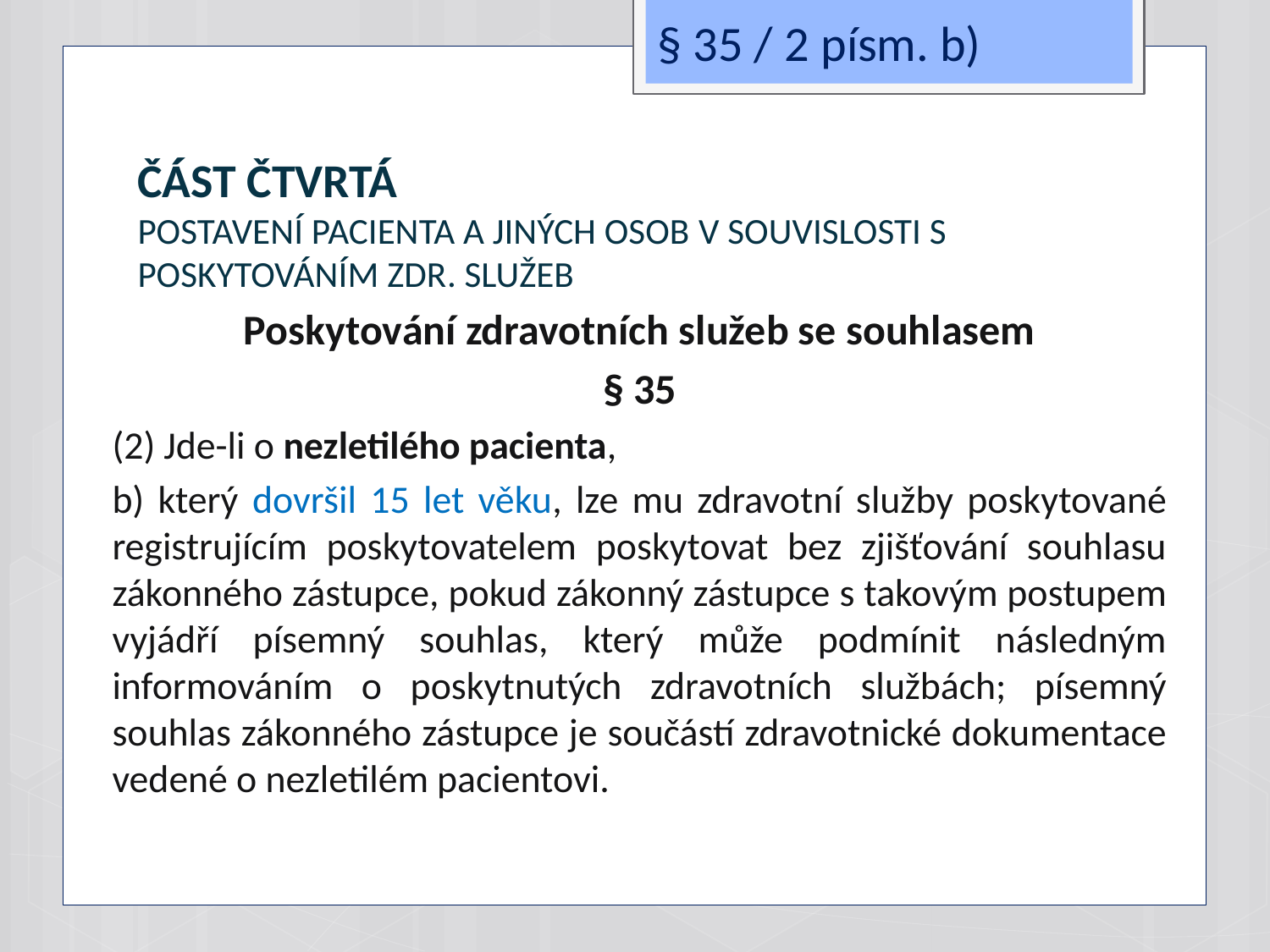

§ 35 / 2 písm. b)
# ČÁST ČTVRTÁ POSTAVENÍ PACIENTA A JINÝCH OSOB V SOUVISLOSTI S POSKYTOVÁNÍM ZDR. SLUŽEB
Poskytování zdravotních služeb se souhlasem
§ 35
(2) Jde-li o nezletilého pacienta,
b) který dovršil 15 let věku, lze mu zdravotní služby poskytované registrujícím poskytovatelem poskytovat bez zjišťování souhlasu zákonného zástupce, pokud zákonný zástupce s takovým postupem vyjádří písemný souhlas, který může podmínit následným informováním o poskytnutých zdravotních službách; písemný souhlas zákonného zástupce je součástí zdravotnické dokumentace vedené o nezletilém pacientovi.